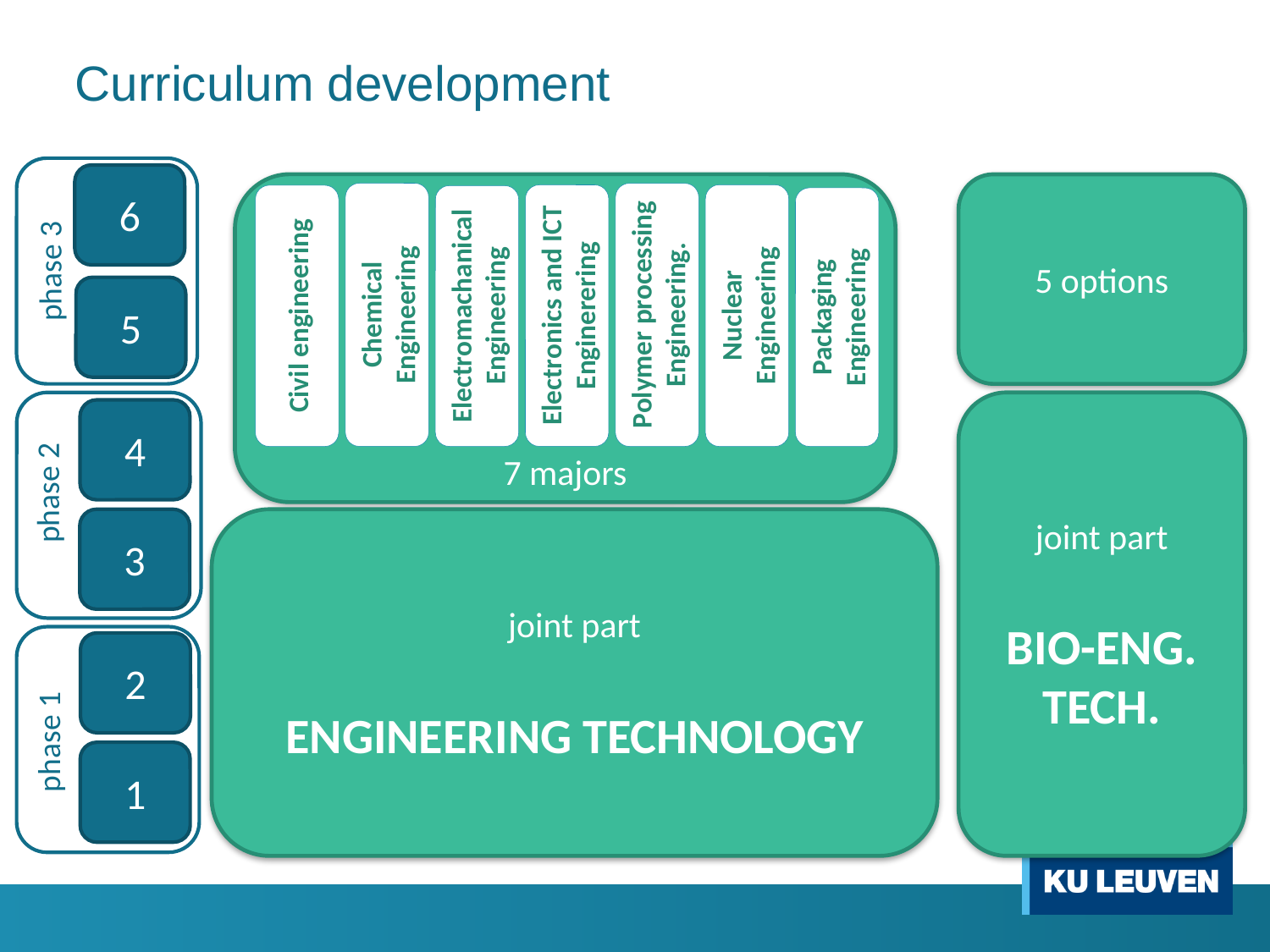

# Curriculum development

6

7 majors
5 options
Chemical Engineering
Polymer processing Engineering.
Nuclear Engineering
Electronics and ICT Enginerering
Civil engineering
Electromachanical Engineering
Packaging Engineering
phase 3
5

joint part

BIO-ENG. TECH.
4
phase 2
3
joint part

ENGINEERING TECHNOLOGY

2
phase 1
1